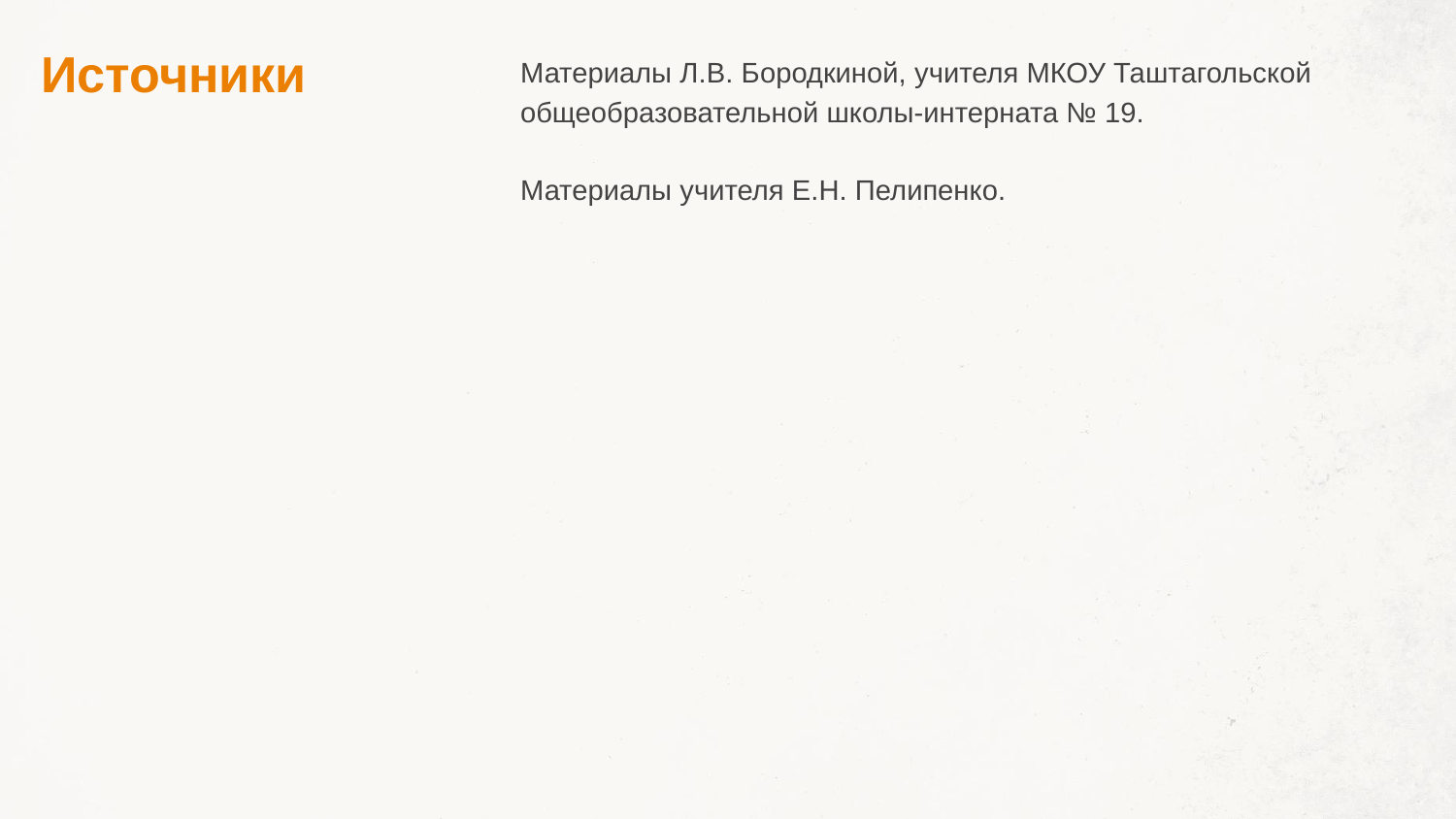

# Источники
Материалы Л.В. Бородкиной, учителя МКОУ Таштагольской общеобразовательной школы-интерната № 19.

Материалы учителя Е.Н. Пелипенко.